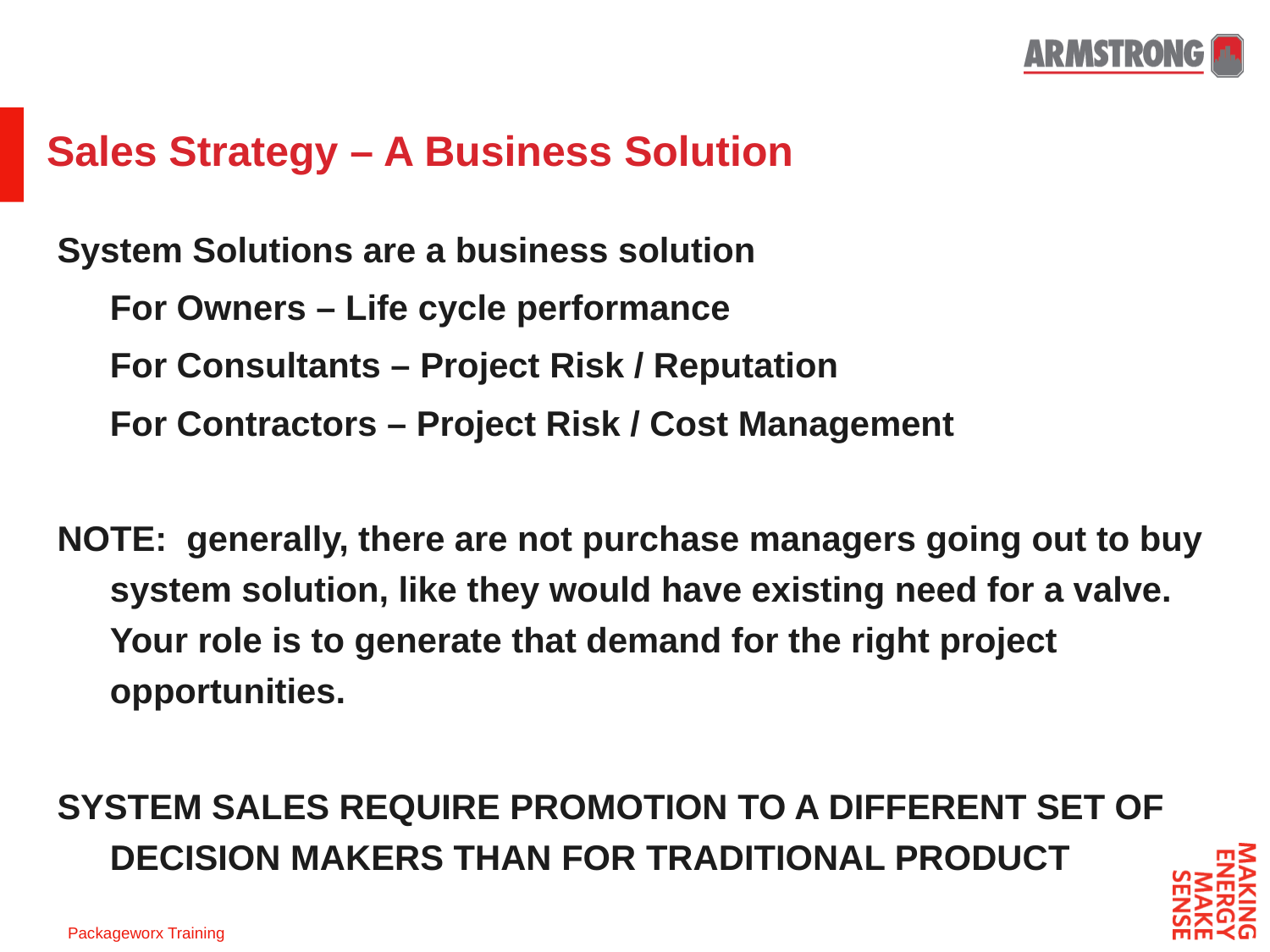

Sales Strategy – A Business Solution
System Solutions are a business solution
	For Owners – Life cycle performance
	For Consultants – Project Risk / Reputation
	For Contractors – Project Risk / Cost Management

NOTE:  generally, there are not purchase managers going out to buy system solution, like they would have existing need for a valve.  Your role is to generate that demand for the right project opportunities.

SYSTEM SALES REQUIRE PROMOTION TO A DIFFERENT SET OF DECISION MAKERS THAN FOR TRADITIONAL PRODUCT